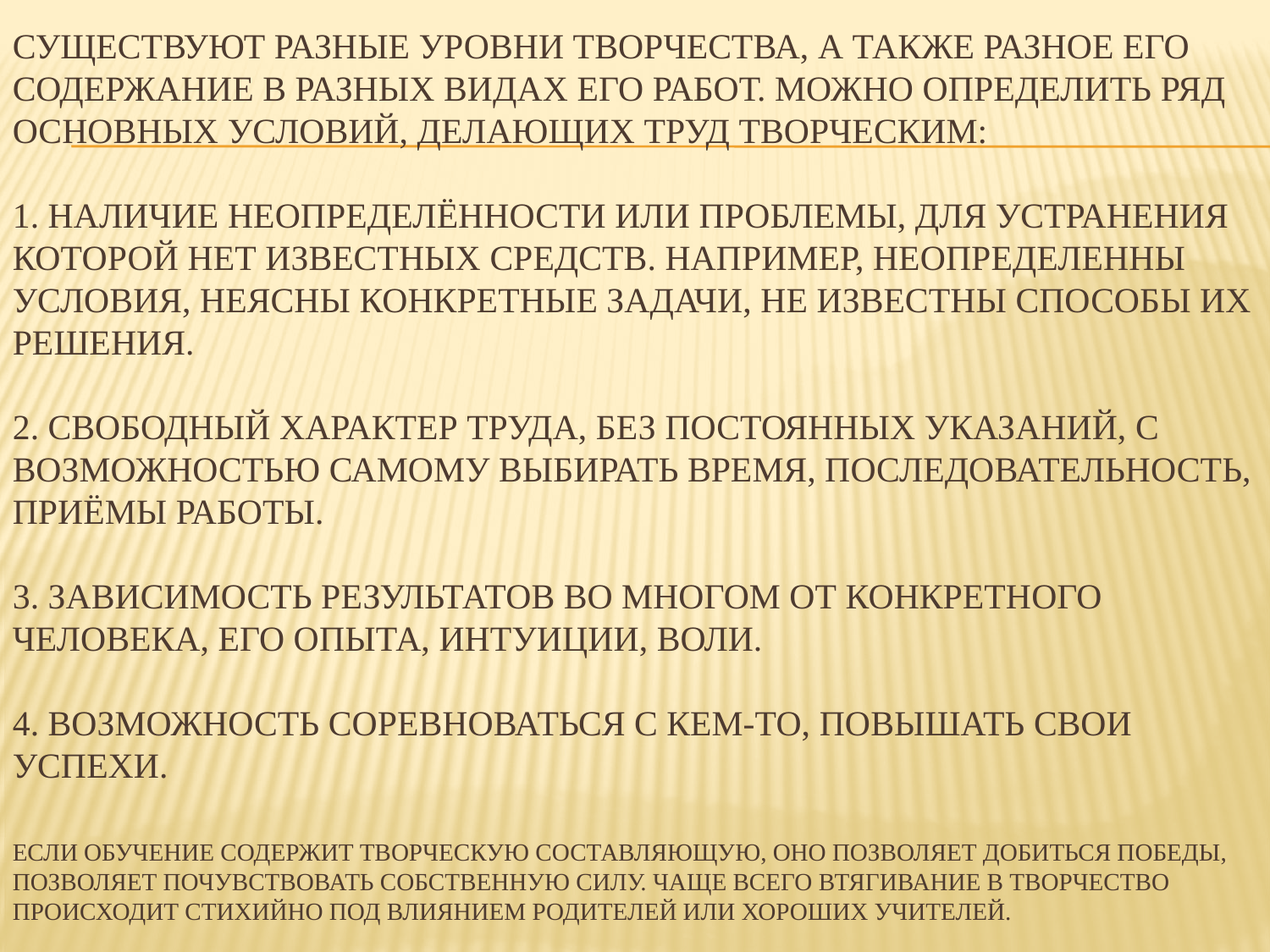

# Существуют разные уровни творчества, а также разное его содержание в разных видах его работ. Можно определить ряд основных условий, делающих труд творческим: 1. наличие неопределённости или проблемы, для устранения которой нет известных средств. Например, неопределенны условия, неясны конкретные задачи, не известны способы их решения. 2. свободный характер труда, без постоянных указаний, с возможностью самому выбирать время, последовательность, приёмы работы. 3. зависимость результатов во многом от конкретного человека, его опыта, интуиции, воли. 4. возможность соревноваться с кем-то, повышать свои успехи. Если обучение содержит творческую составляющую, оно позволяет добиться победы, позволяет почувствовать собственную силу. Чаще всего втягивание в творчество происходит стихийно под влиянием родителей или хороших учителей.